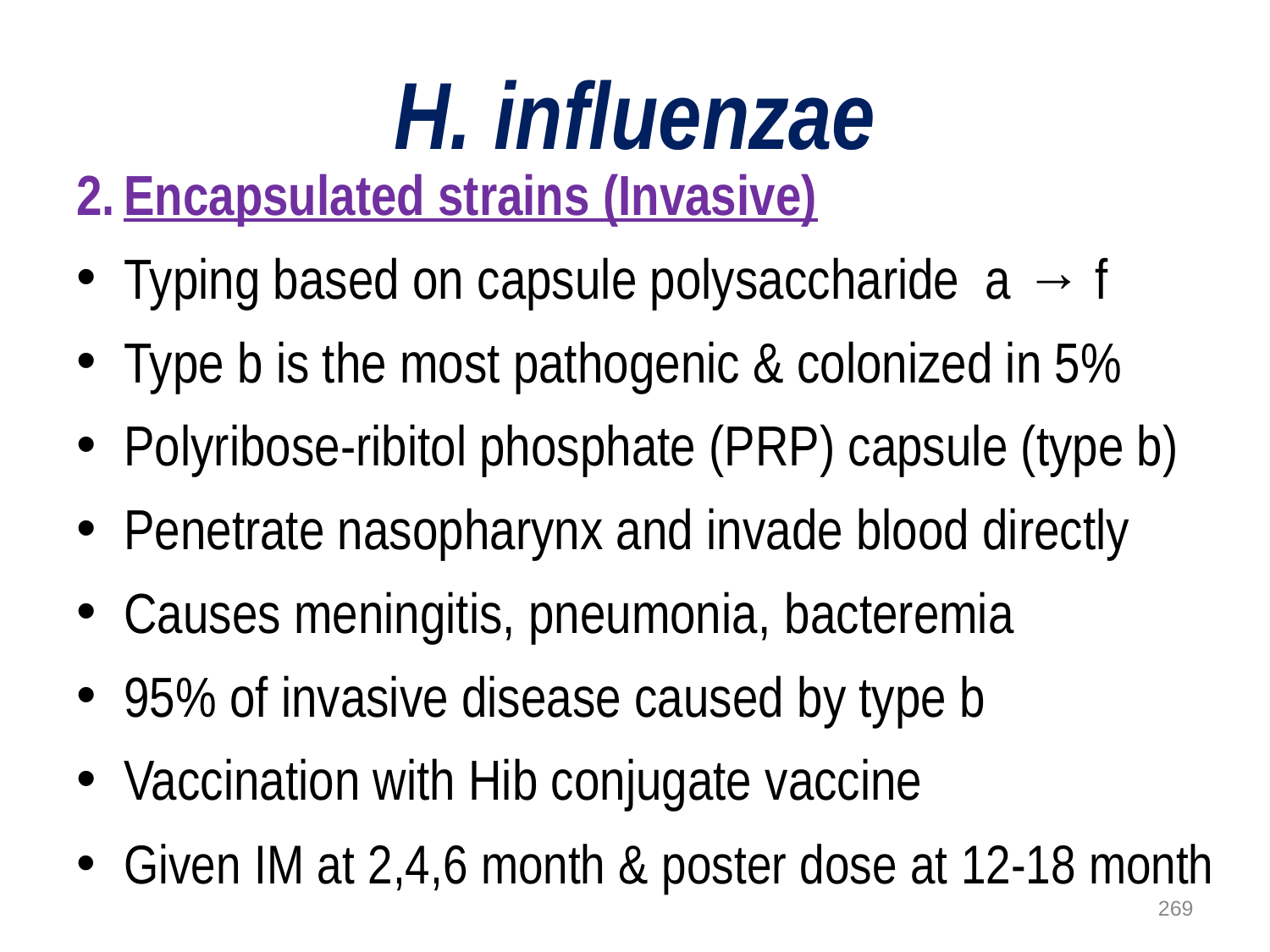

# H. influenzae
Encapsulated strains (Invasive)
Typing based on capsule polysaccharide  a → f
Type b is the most pathogenic & colonized in 5%
Polyribose-ribitol phosphate (PRP) capsule (type b)
Penetrate nasopharynx and invade blood directly
Causes meningitis, pneumonia, bacteremia
95% of invasive disease caused by type b
Vaccination with Hib conjugate vaccine
Given IM at 2,4,6 month & poster dose at 12-18 month

269